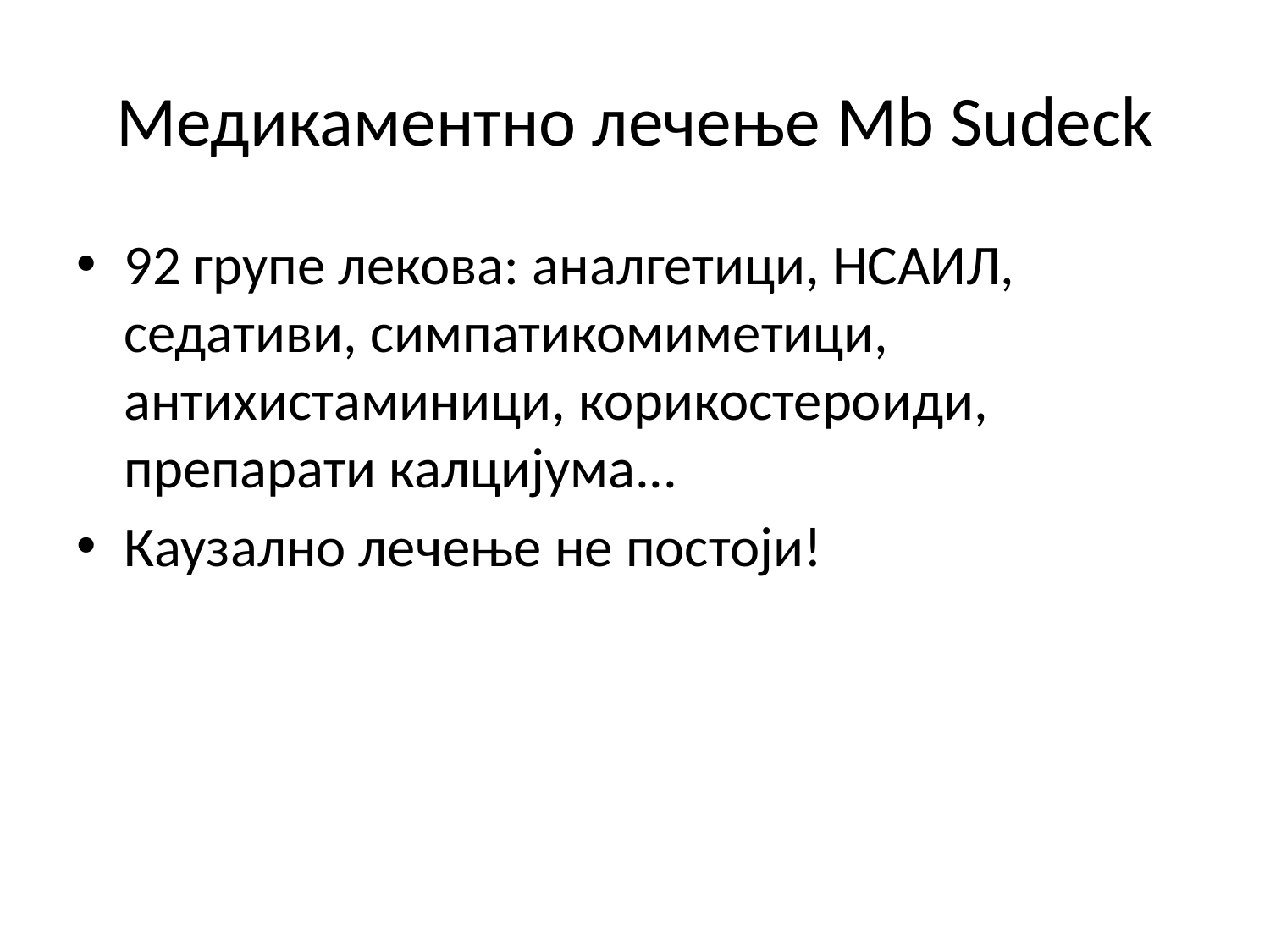

# Медикаментно лечење Мb Sudeck
92 групе лекова: аналгетици, НСАИЛ, седативи, симпатикомиметици, антихистаминици, корикостероиди, препарати калцијума...
Каузално лечење не постоји!